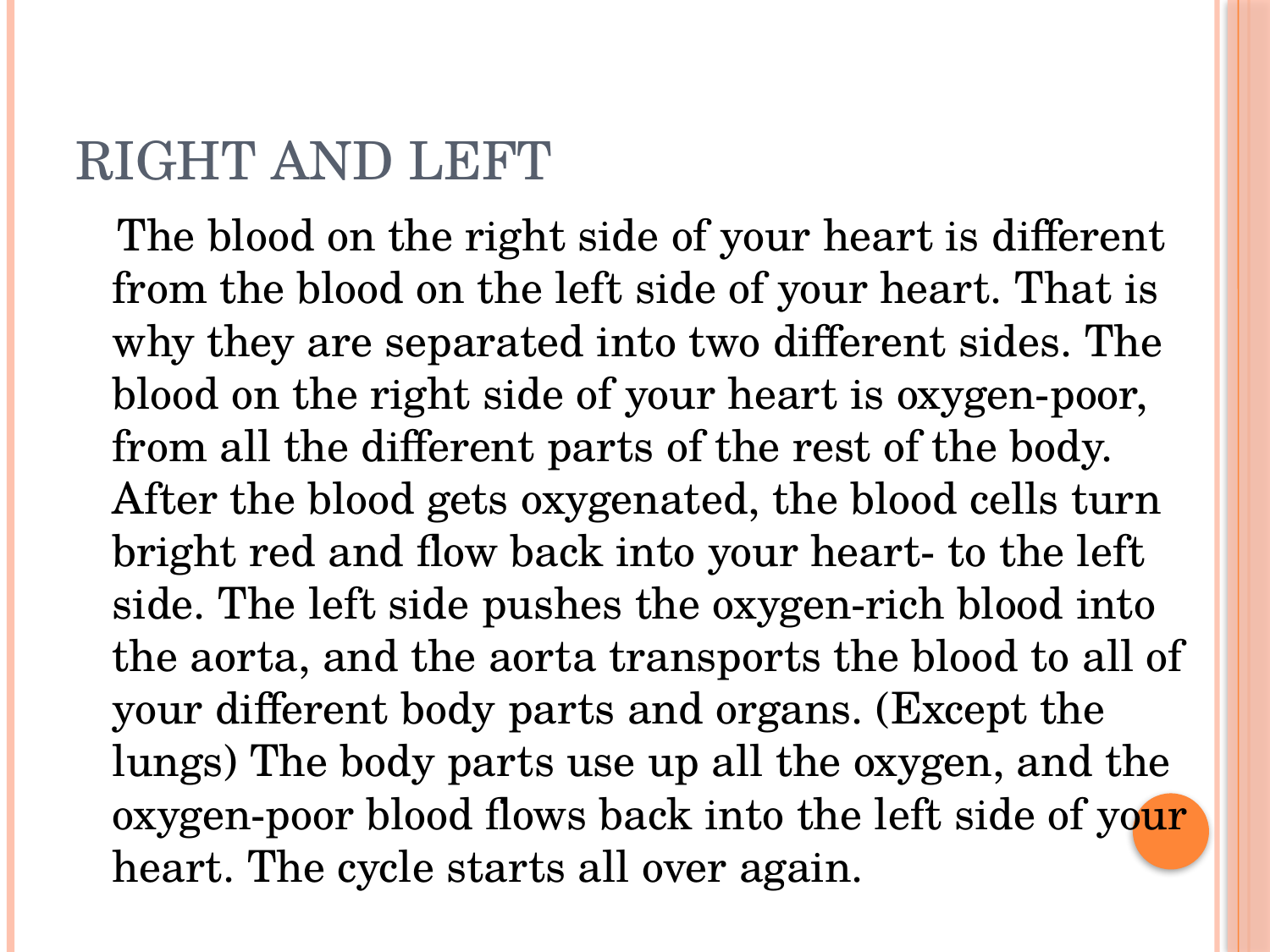

# Right and Left
    The blood on the right side of your heart is different from the blood on the left side of your heart. That is why they are separated into two different sides. The blood on the right side of your heart is oxygen-poor, from all the different parts of the rest of the body. After the blood gets oxygenated, the blood cells turn bright red and flow back into your heart- to the left side. The left side pushes the oxygen-rich blood into the aorta, and the aorta transports the blood to all of your different body parts and organs. (Except the lungs) The body parts use up all the oxygen, and the oxygen-poor blood flows back into the left side of your heart. The cycle starts all over again.